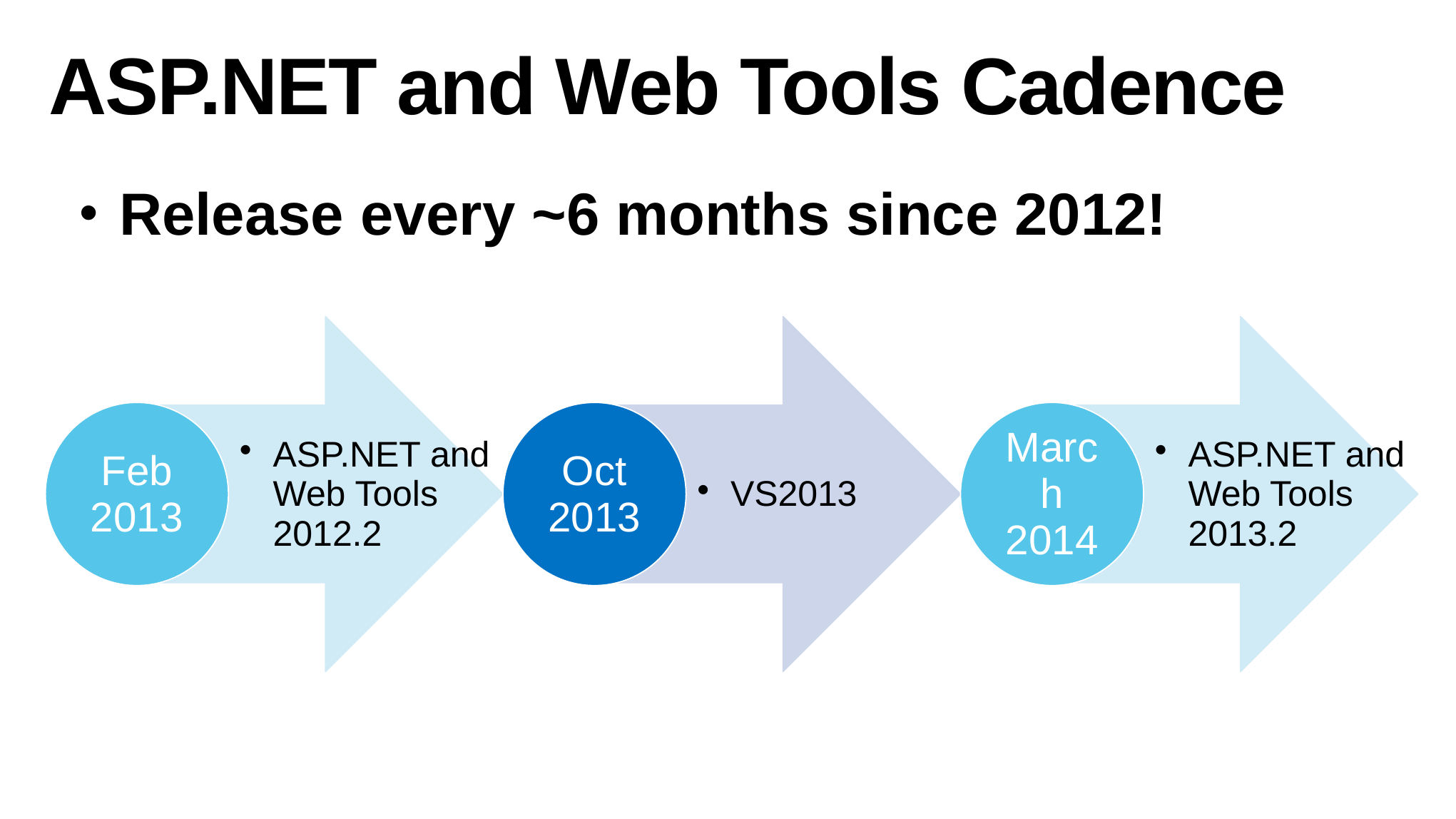

# ASP.NET and Web Tools Cadence
Release every ~6 months since 2012!
Feb 2013
ASP.NET and Web Tools 2012.2
Oct
2013
VS2013
March 2014
ASP.NET and Web Tools 2013.2